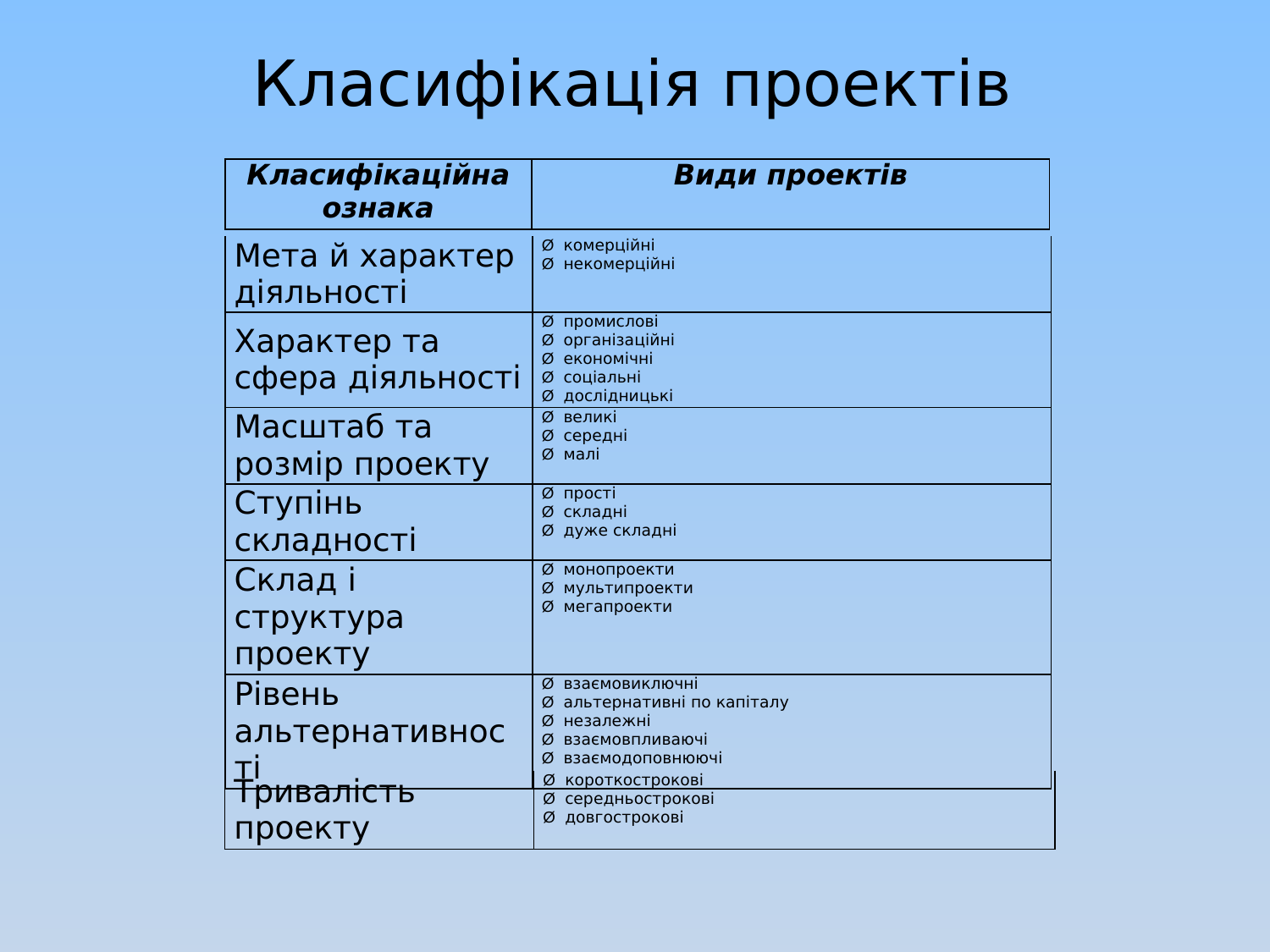

Класифікація проектів
| Класифікаційна ознака | Види проектів |
| --- | --- |
| Мета й характер діяльності | Ø   комерційні Ø   некомерційні |
| --- | --- |
| Характер та сфера діяльності | Ø   промислові Ø   організаційні Ø   економічні Ø   соціальні Ø   дослідницькі |
| Масштаб та розмір проекту | Ø   великі Ø   середні Ø   малі |
| Ступінь складності | Ø   прості Ø   складні Ø   дуже складні |
| Склад і структура проекту | Ø   монопроекти Ø   мультипроекти Ø   мегапроекти |
| Рівень альтернативності | Ø   взаємовиключні Ø   альтернативні по капіталу Ø   незалежні Ø   взаємовпливаючі Ø   взаємодоповнюючі |
| Тривалість проекту | Ø   короткострокові Ø   середньострокові Ø   довгострокові |
| --- | --- |